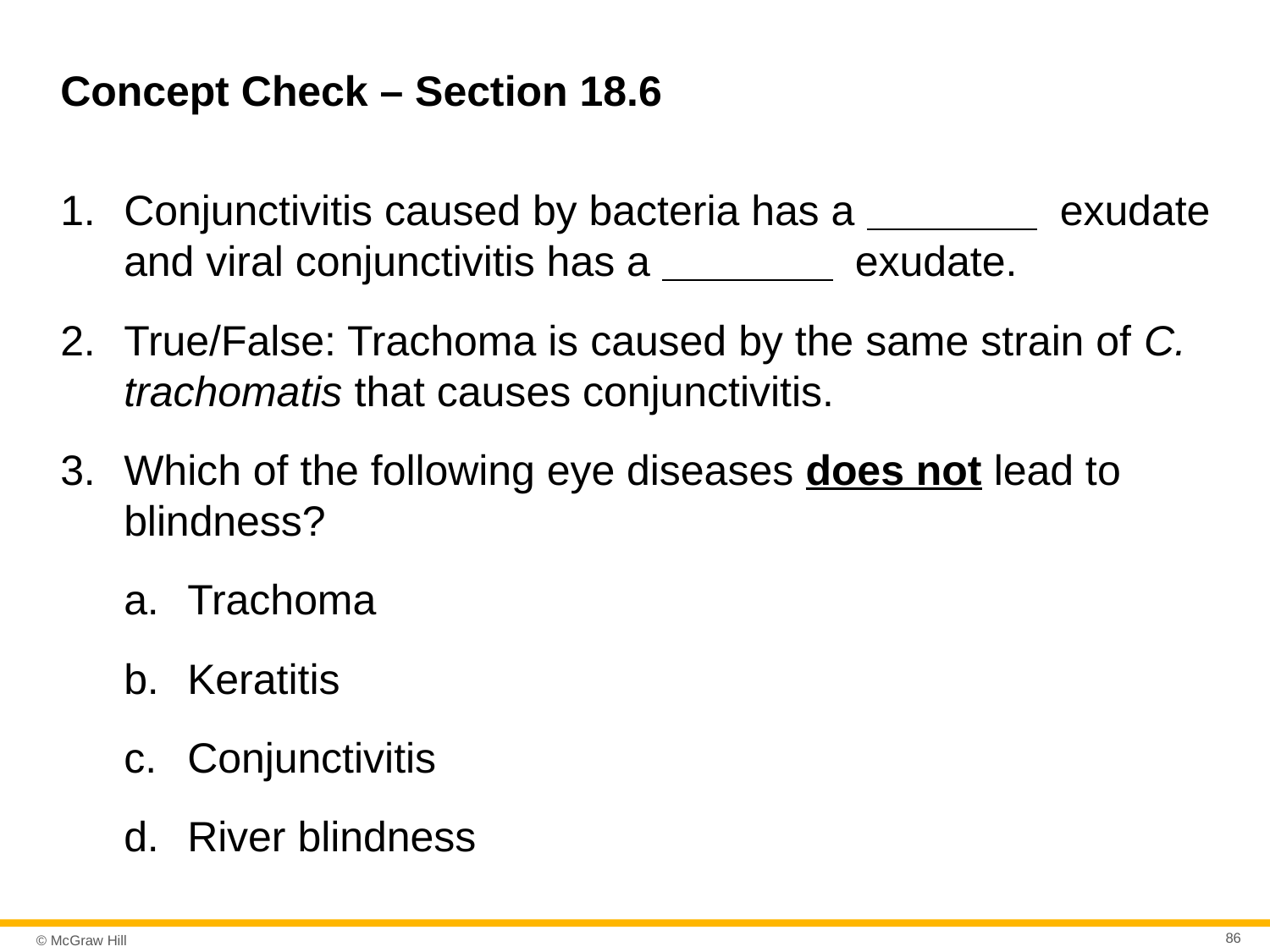

# Concept Check – Section 18.6
Conjunctivitis caused by bacteria has a Blank  exudate and viral conjunctivitis has a Blank  exudate.
True/False: Trachoma is caused by the same strain of C. trachomatis that causes conjunctivitis.
Which of the following eye diseases does not lead to blindness?
Trachoma
Keratitis
Conjunctivitis
River blindness